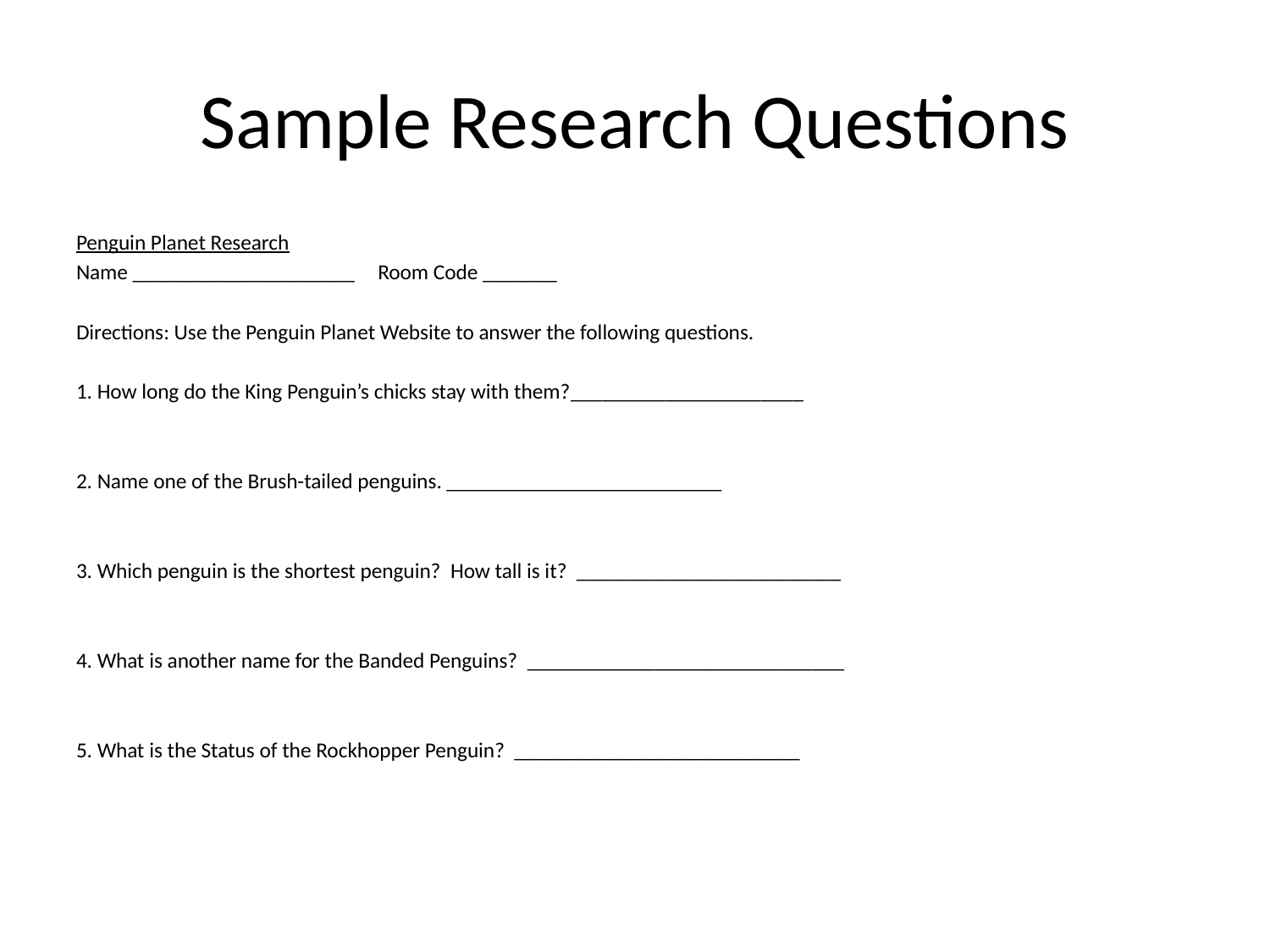

# Sample Research Questions
Penguin Planet Research
Name _____________________					Room Code _______

Directions: Use the Penguin Planet Website to answer the following questions.

1. How long do the King Penguin’s chicks stay with them?	______________________

2. Name one of the Brush-tailed penguins. __________________________

3. Which penguin is the shortest penguin?  How tall is it?  _________________________

4. What is another name for the Banded Penguins?  ______________________________

5. What is the Status of the Rockhopper Penguin?  ___________________________